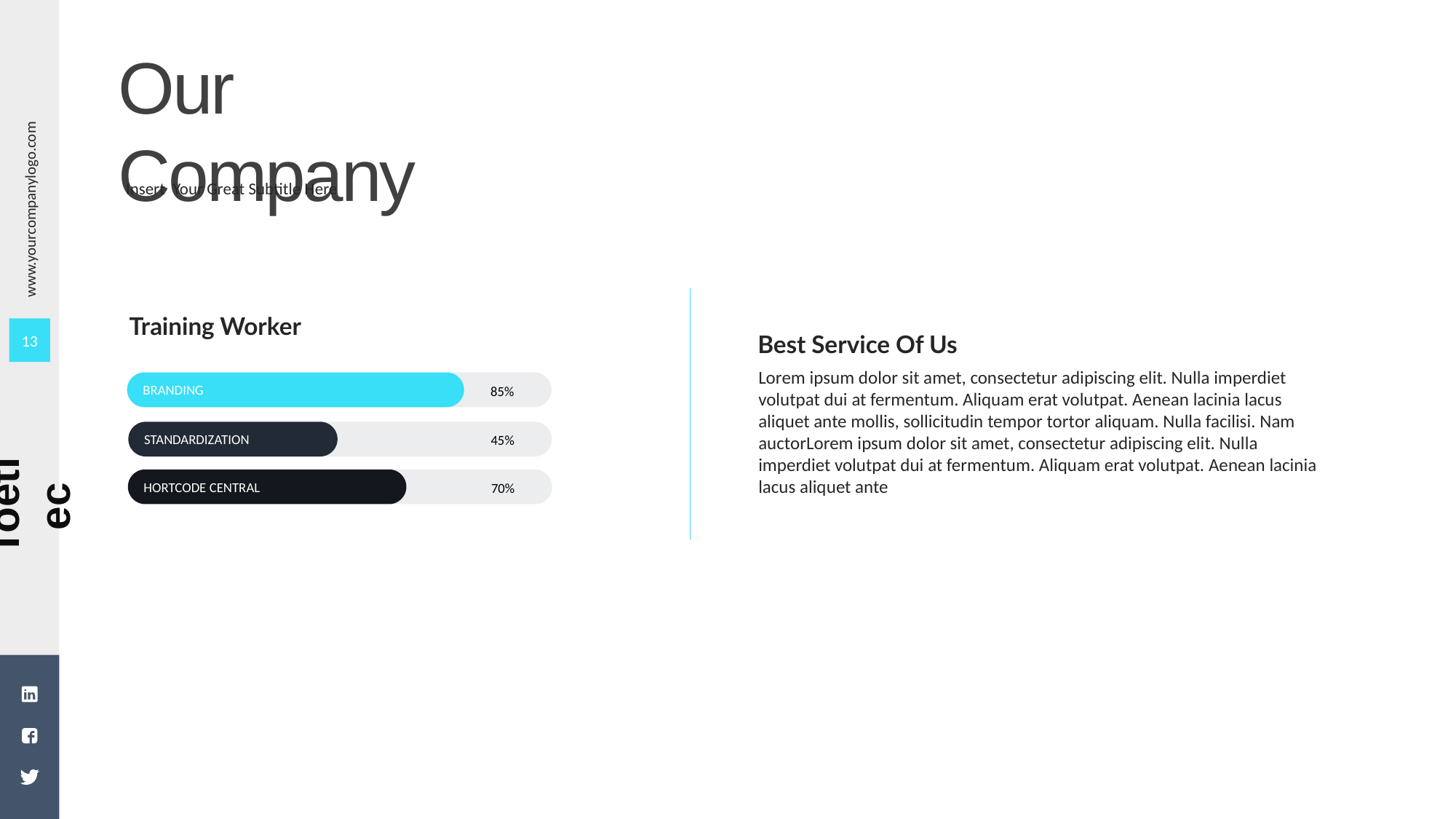

Our Company
Insert  Your Great Subtitle Here
Training Worker
Best Service Of Us
13
Lorem ipsum dolor sit amet, consectetur adipiscing elit. Nulla imperdiet volutpat dui at fermentum. Aliquam erat volutpat. Aenean lacinia lacus aliquet ante mollis, sollicitudin tempor tortor aliquam. Nulla facilisi. Nam auctorLorem ipsum dolor sit amet, consectetur adipiscing elit. Nulla imperdiet volutpat dui at fermentum. Aliquam erat volutpat. Aenean lacinia lacus aliquet ante
BRANDING

85%
STANDARDIZATION

45%
HORTCODE CENTRAL

70%